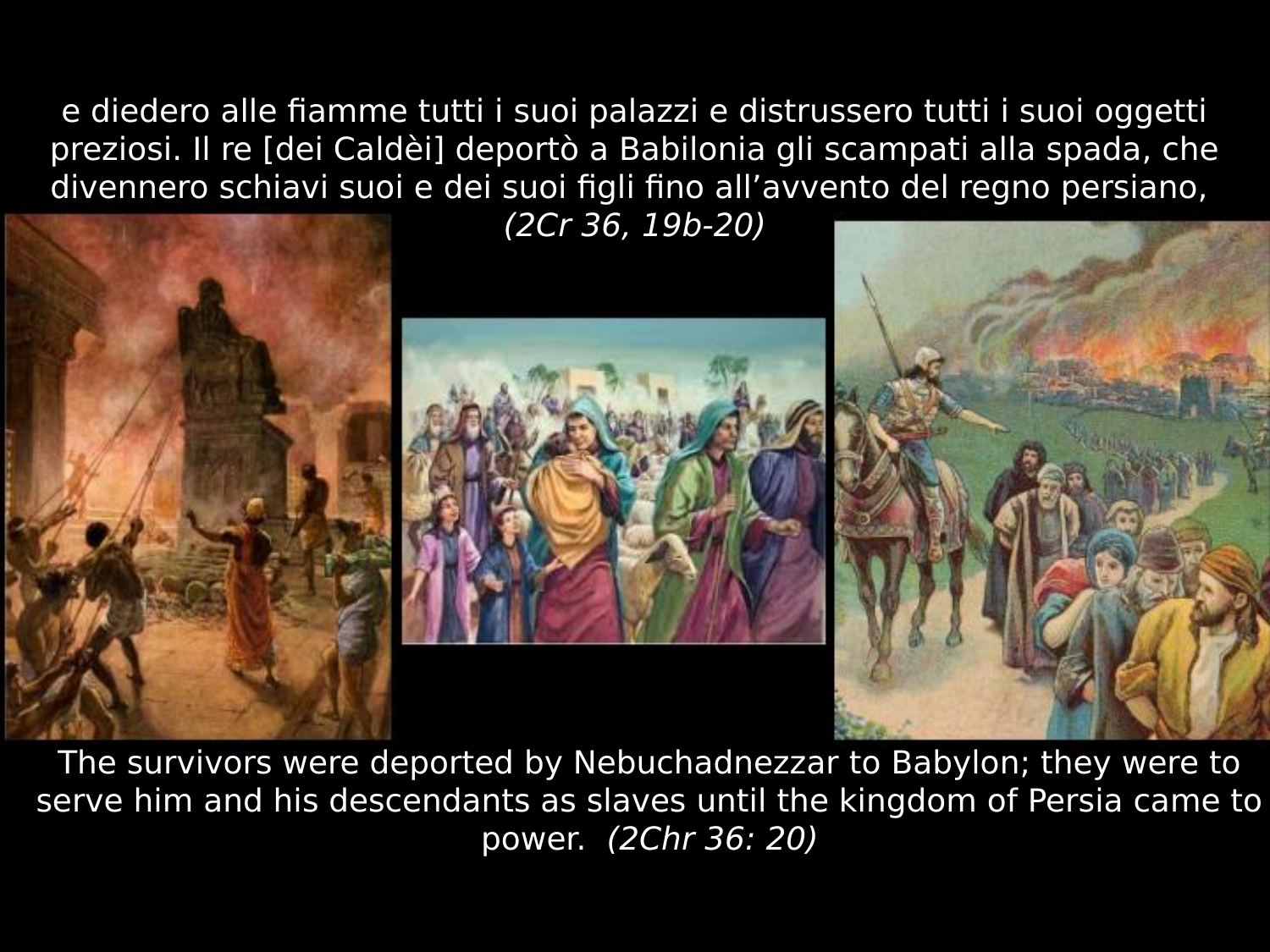

# e diedero alle fiamme tutti i suoi palazzi e distrussero tutti i suoi oggetti preziosi. Il re [dei Caldèi] deportò a Babilonia gli scampati alla spada, che divennero schiavi suoi e dei suoi figli fino all’avvento del regno persiano, (2Cr 36, 19b-20)
The survivors were deported by Nebuchadnezzar to Babylon; they were to serve him and his descendants as slaves until the kingdom of Persia came to power.  (2Chr 36: 20)